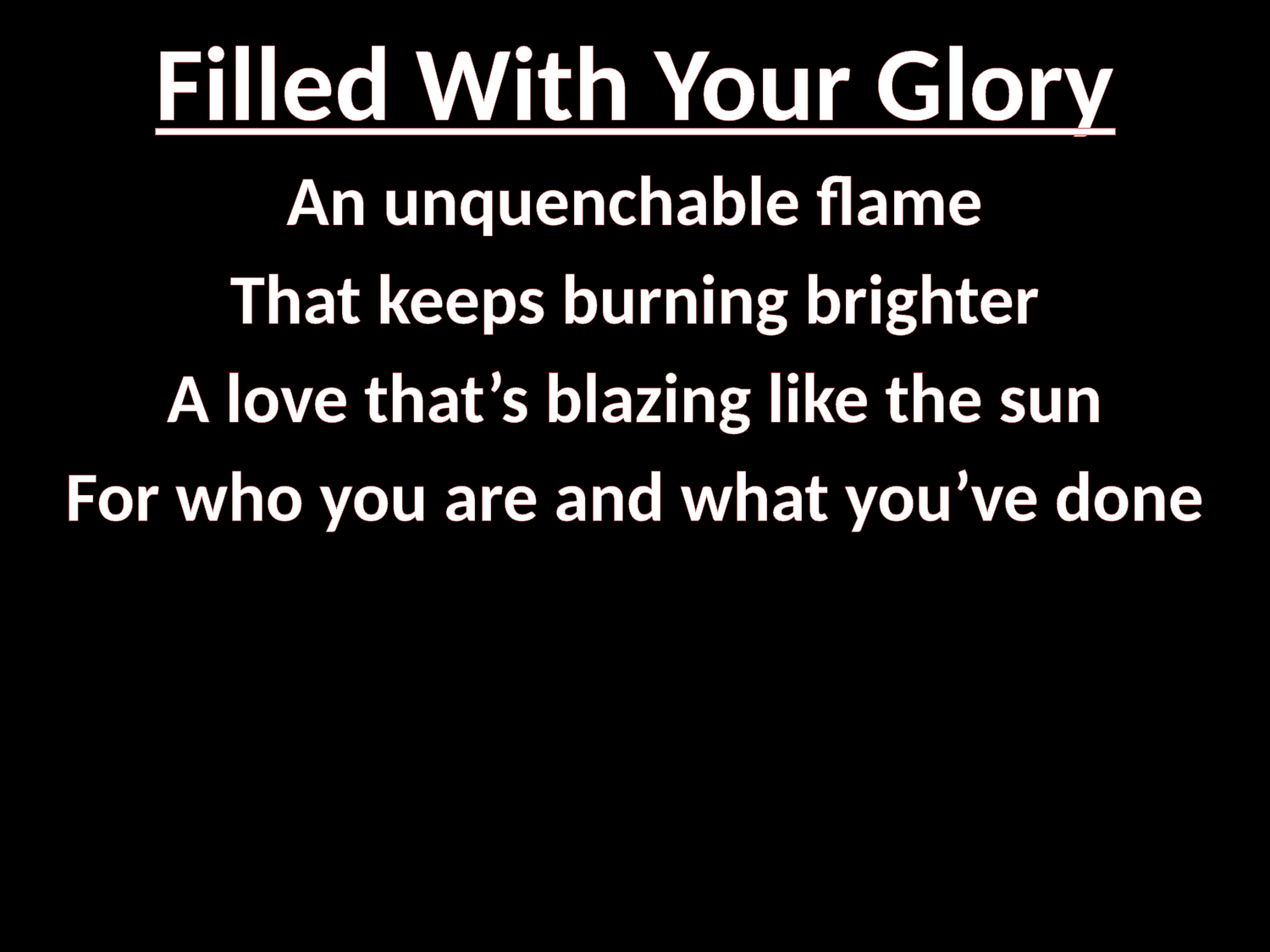

# Filled With Your Glory
An unquenchable flame
That keeps burning brighter
A love that’s blazing like the sun
For who you are and what you’ve done